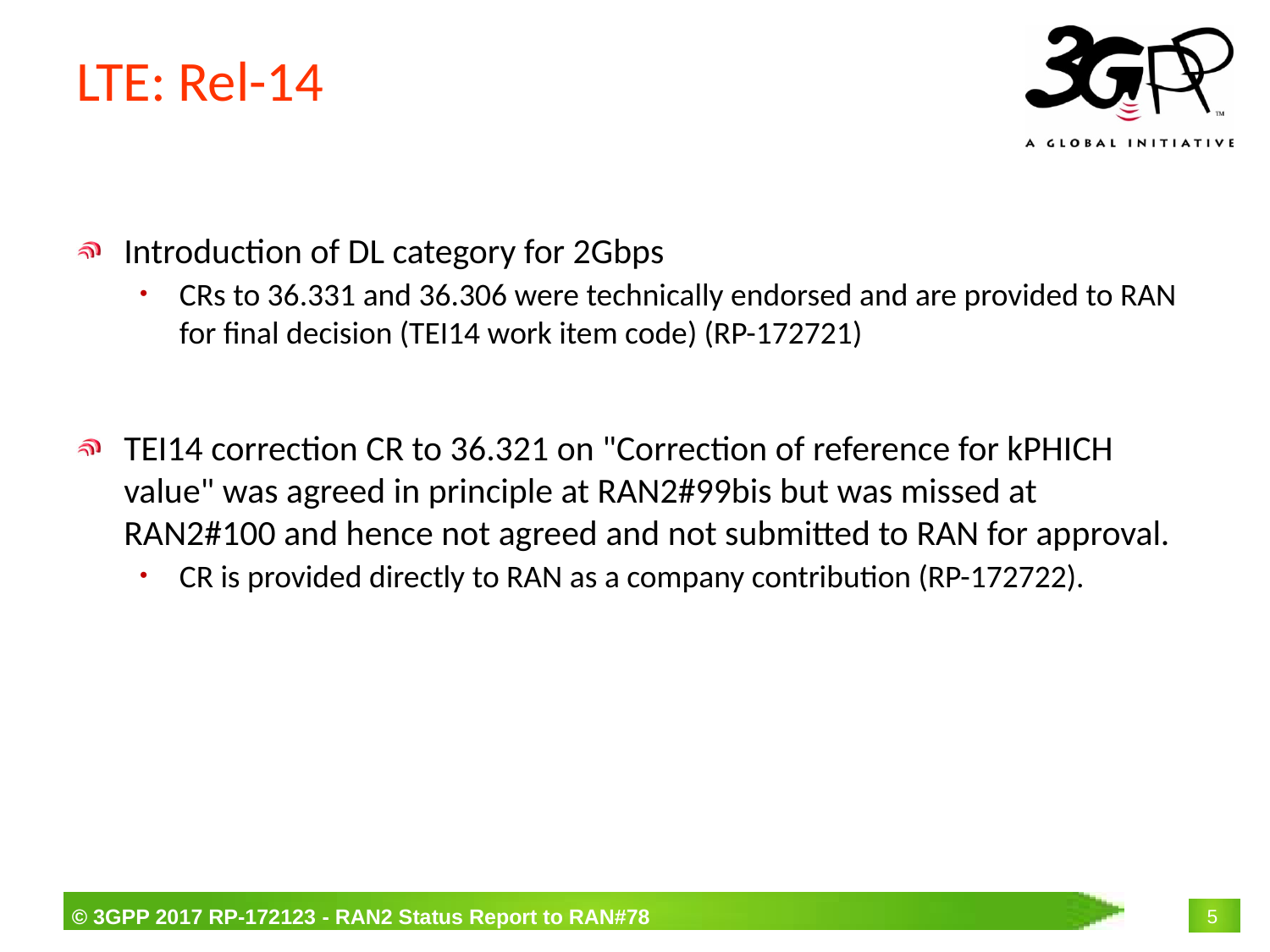

# LTE: Rel-14
Introduction of DL category for 2Gbps
CRs to 36.331 and 36.306 were technically endorsed and are provided to RAN for final decision (TEI14 work item code) (RP-172721)

TEI14 correction CR to 36.321 on "Correction of reference for kPHICH value" was agreed in principle at RAN2#99bis but was missed at RAN2#100 and hence not agreed and not submitted to RAN for approval.
CR is provided directly to RAN as a company contribution (RP-172722).